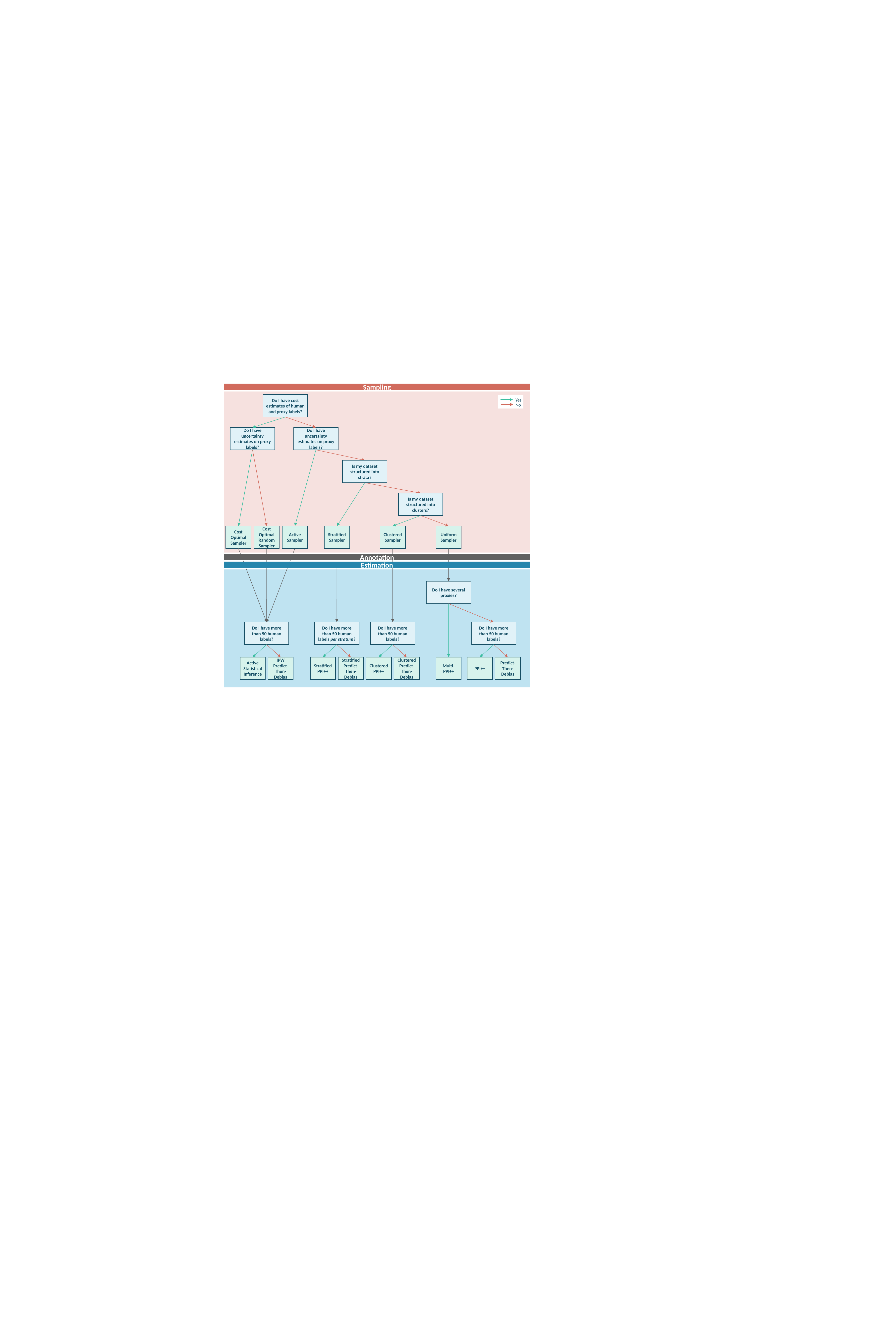

Sampling

Do I have cost estimates of human and proxy labels?

Yes
No
Do I have uncertainty estimates on proxy labels?
Do I have uncertainty estimates on proxy labels?
Is my dataset structured into strata?
Is my dataset structured into clusters?
Cost Optimal Sampler
Cost Optimal Random Sampler
Active Sampler
Stratified Sampler
Clustered Sampler
Uniform Sampler
Annotation
Estimation

Do I have several proxies?
Do I have more than 50 human labels?
Do I have more than 50 human labels per stratum?
Do I have more than 50 human labels?
Do I have more than 50 human labels?
Active Statistical Inference
IPW Predict-Then-Debias
Stratified PPI++
Stratified Predict-Then-Debias
Clustered PPI++
Clustered Predict-Then-Debias
Multi-PPI++
PPI++
Predict-Then-Debias